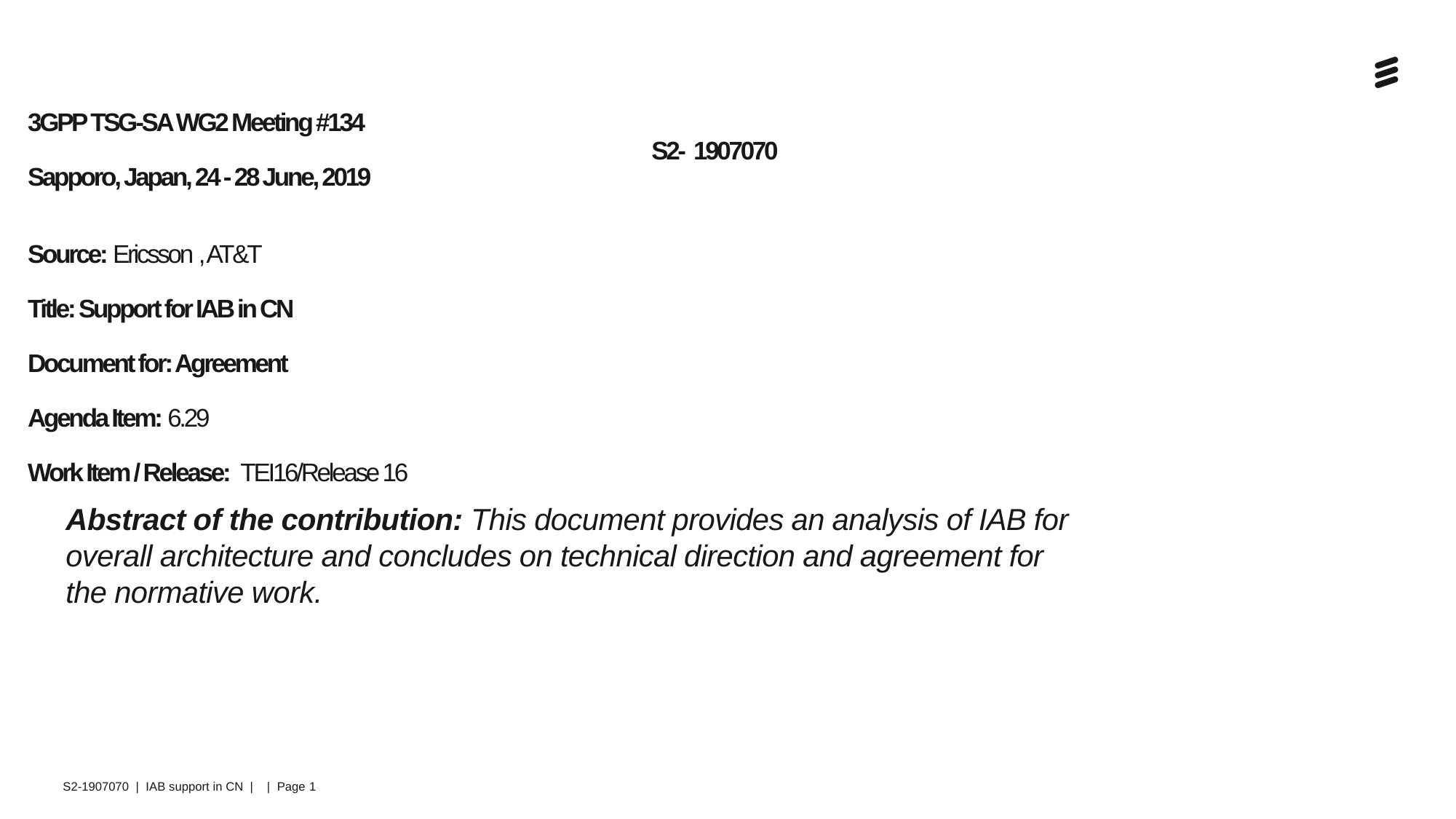

3GPP TSG-SA WG2 Meeting #134
	S2- 1907070 
Sapporo, Japan, 24 - 28 June, 2019
Source: Ericsson , AT&T
Title: Support for IAB in CN
Document for: Agreement
Agenda Item: 6.29
Work Item / Release:  TEI16/Release 16
Abstract of the contribution: This document provides an analysis of IAB for overall architecture and concludes on technical direction and agreement for the normative work.